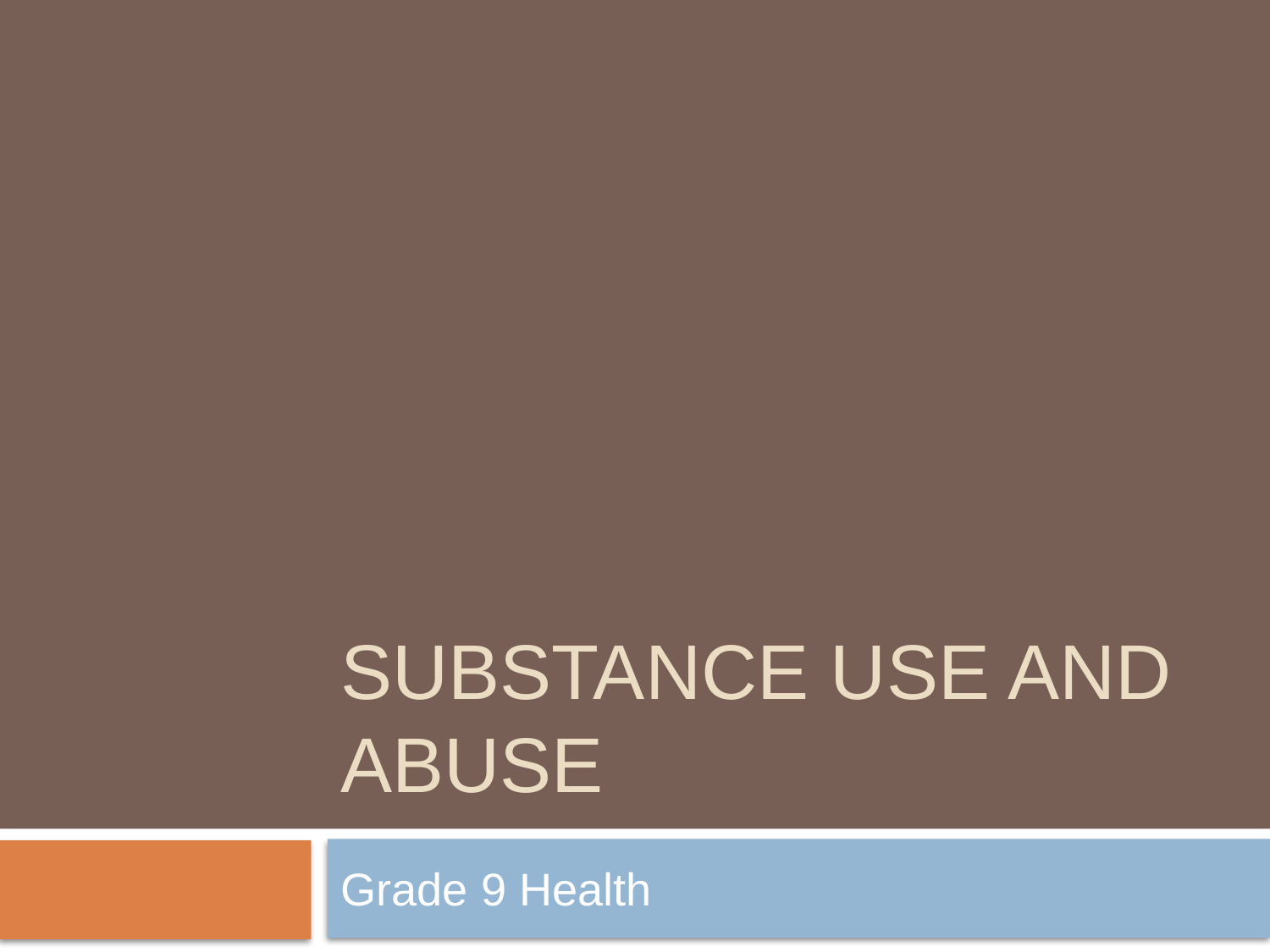

# Substance use and abuse
Grade 9 Health